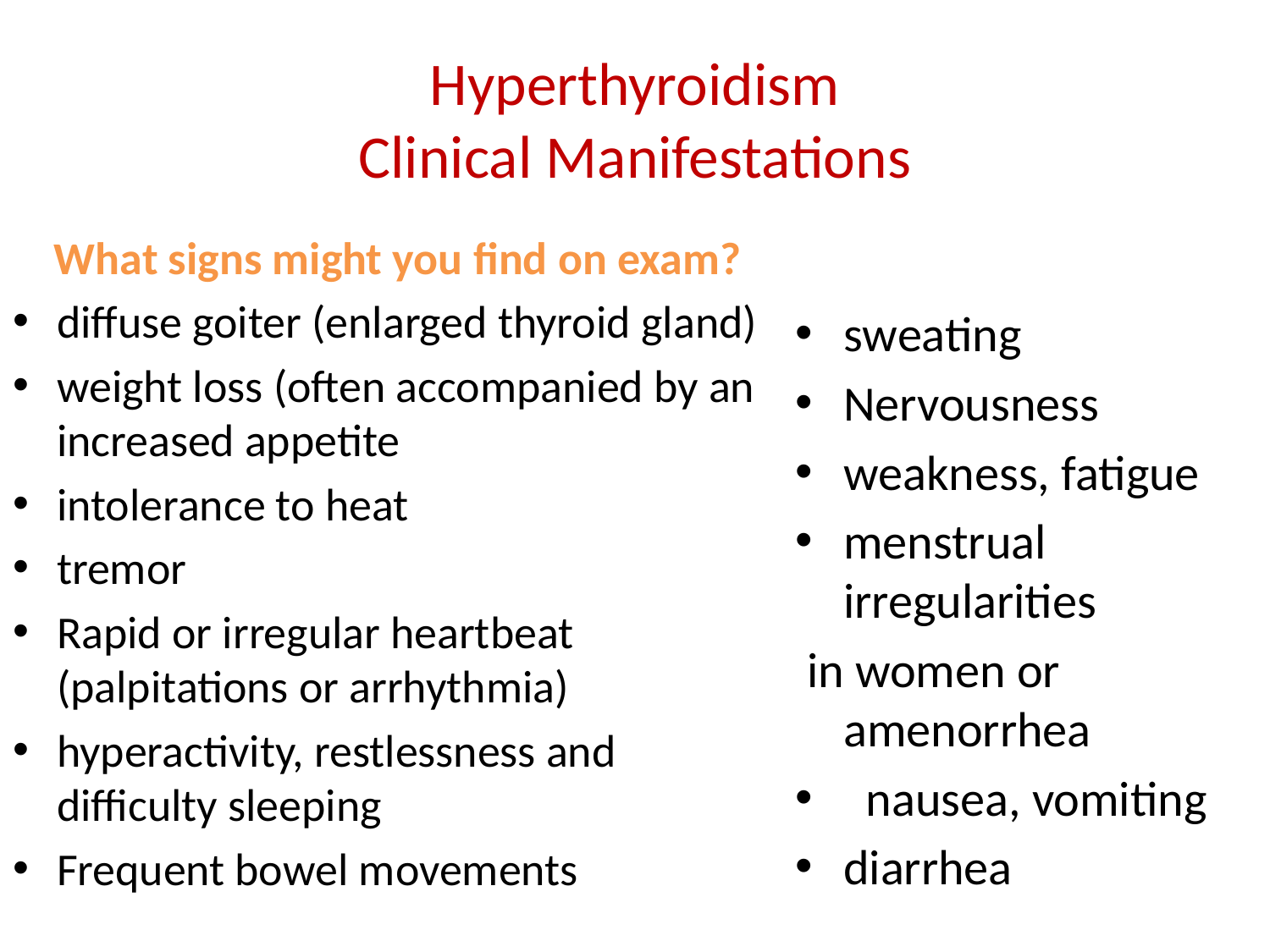

# Hyperthyroidism Clinical Manifestations

    What signs might you find on exam?
diffuse goiter (enlarged thyroid gland)
weight loss (often accompanied by an increased appetite
intolerance to heat
tremor
Rapid or irregular heartbeat (palpitations or arrhythmia)
hyperactivity, restlessness and difficulty sleeping
Frequent bowel movements

sweating
Nervousness
weakness, fatigue
menstrual irregularities
 in women or amenorrhea
  nausea, vomiting
diarrhea